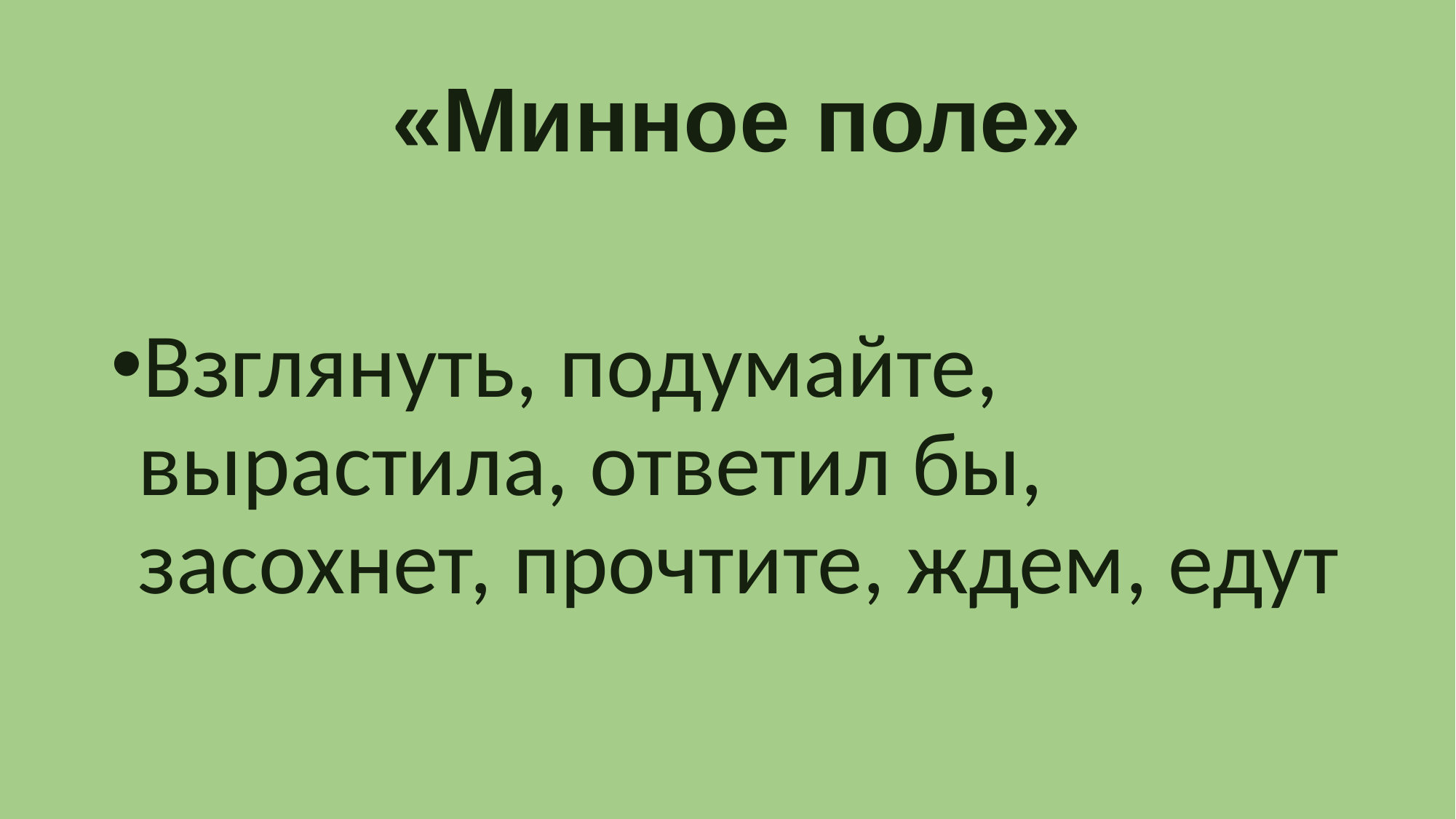

# «Минное поле»

Взглянуть, подумайте, вырастила, ответил бы, засохнет, прочтите, ждем, едут